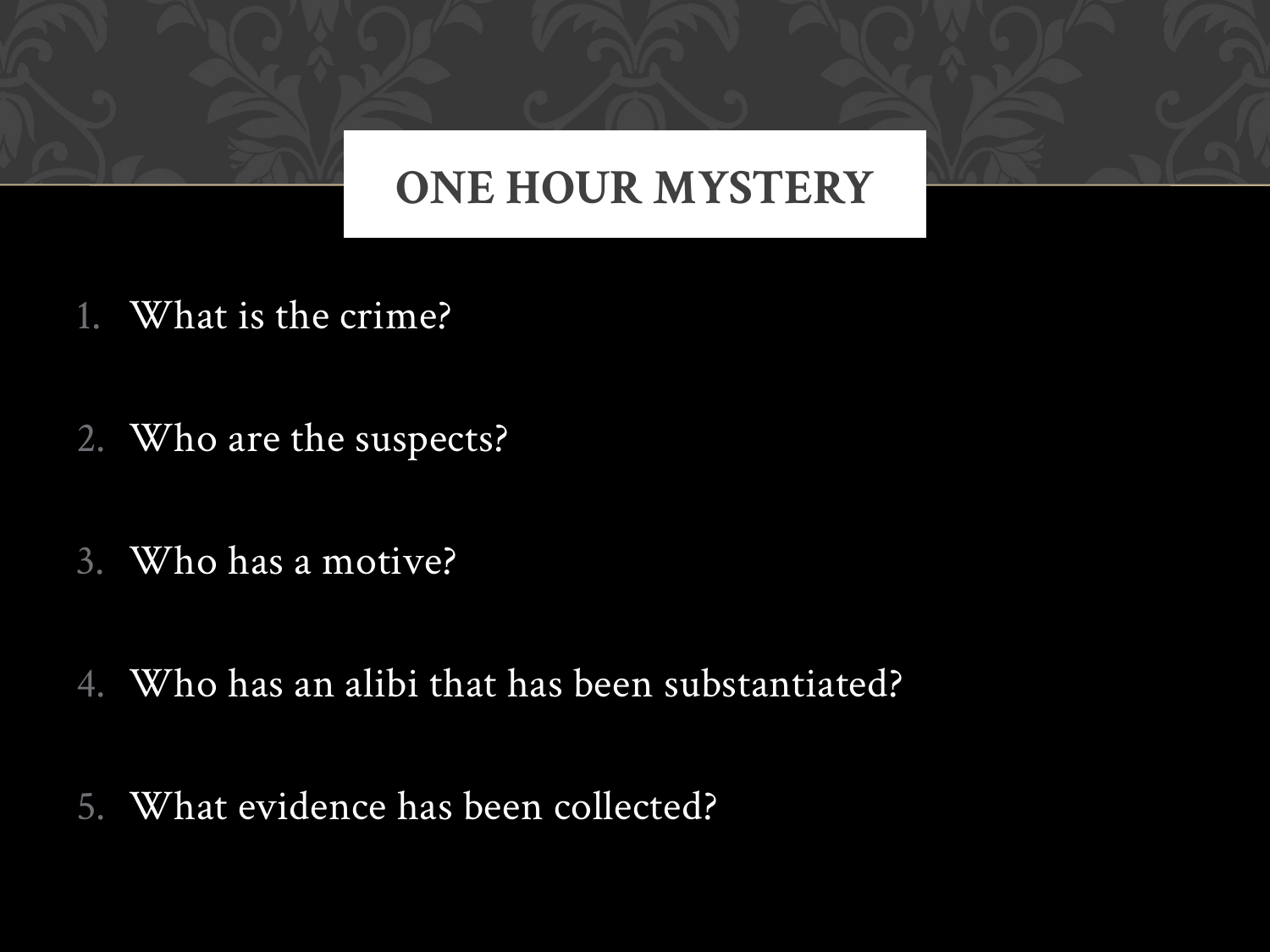

What is the crime?

Who are the suspects?

Who has a motive?

Who has an alibi that has been substantiated?

What evidence has been collected?
# ONE HOUR MYSTERY